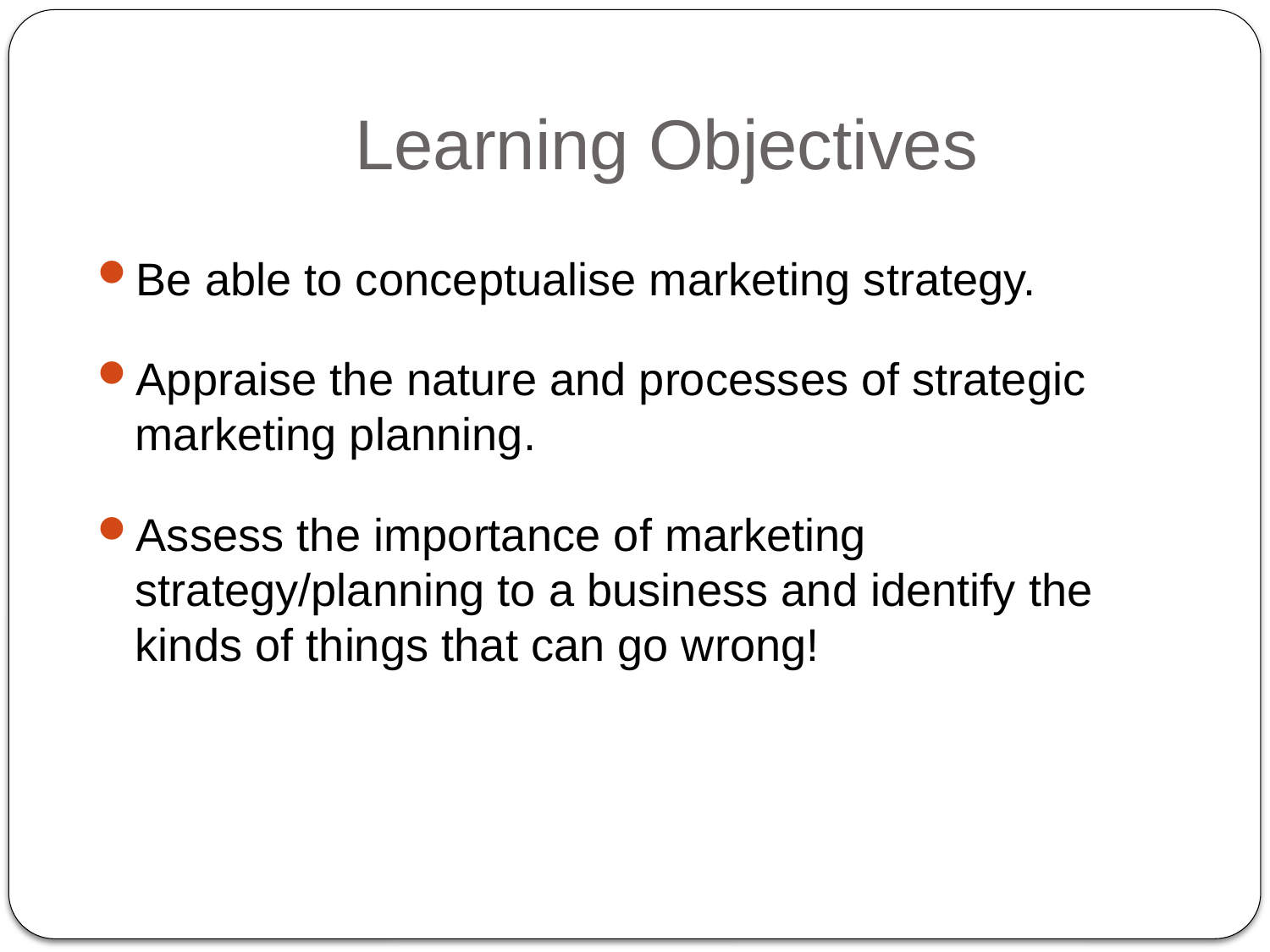

# Learning Objectives
Be able to conceptualise marketing strategy.

Appraise the nature and processes of strategic marketing planning.

Assess the importance of marketing strategy/planning to a business and identify the kinds of things that can go wrong!